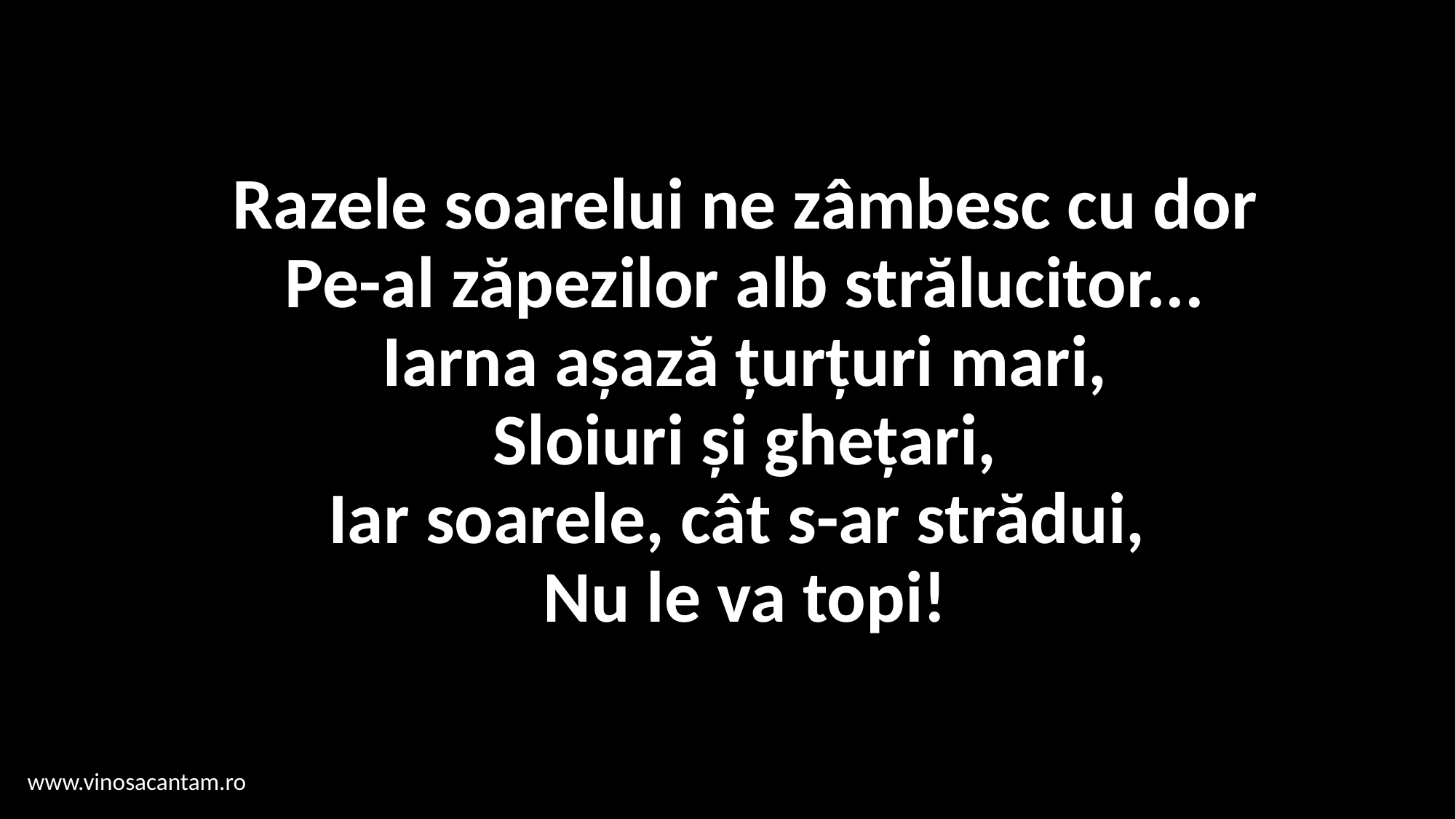

# Razele soarelui ne zâmbesc cu dor Pe-al zăpezilor alb strălucitor... Iarna așază țurțuri mari, Sloiuri și ghețari, Iar soarele, cât s-ar strădui, Nu le va topi!
www.vinosacantam.ro